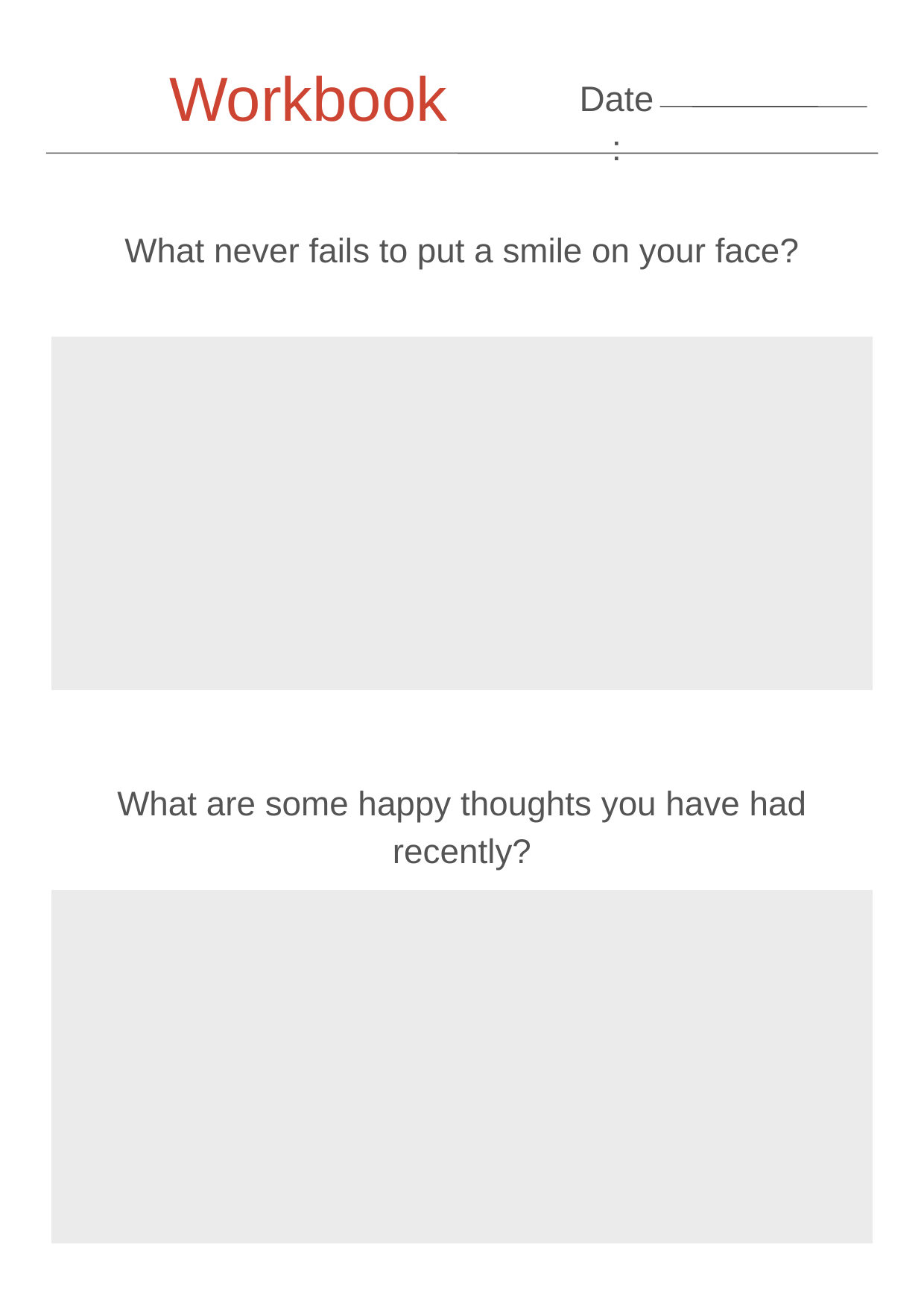

Workbook
Date:

What never fails to put a smile on your face?

What are some happy thoughts you have had recently?